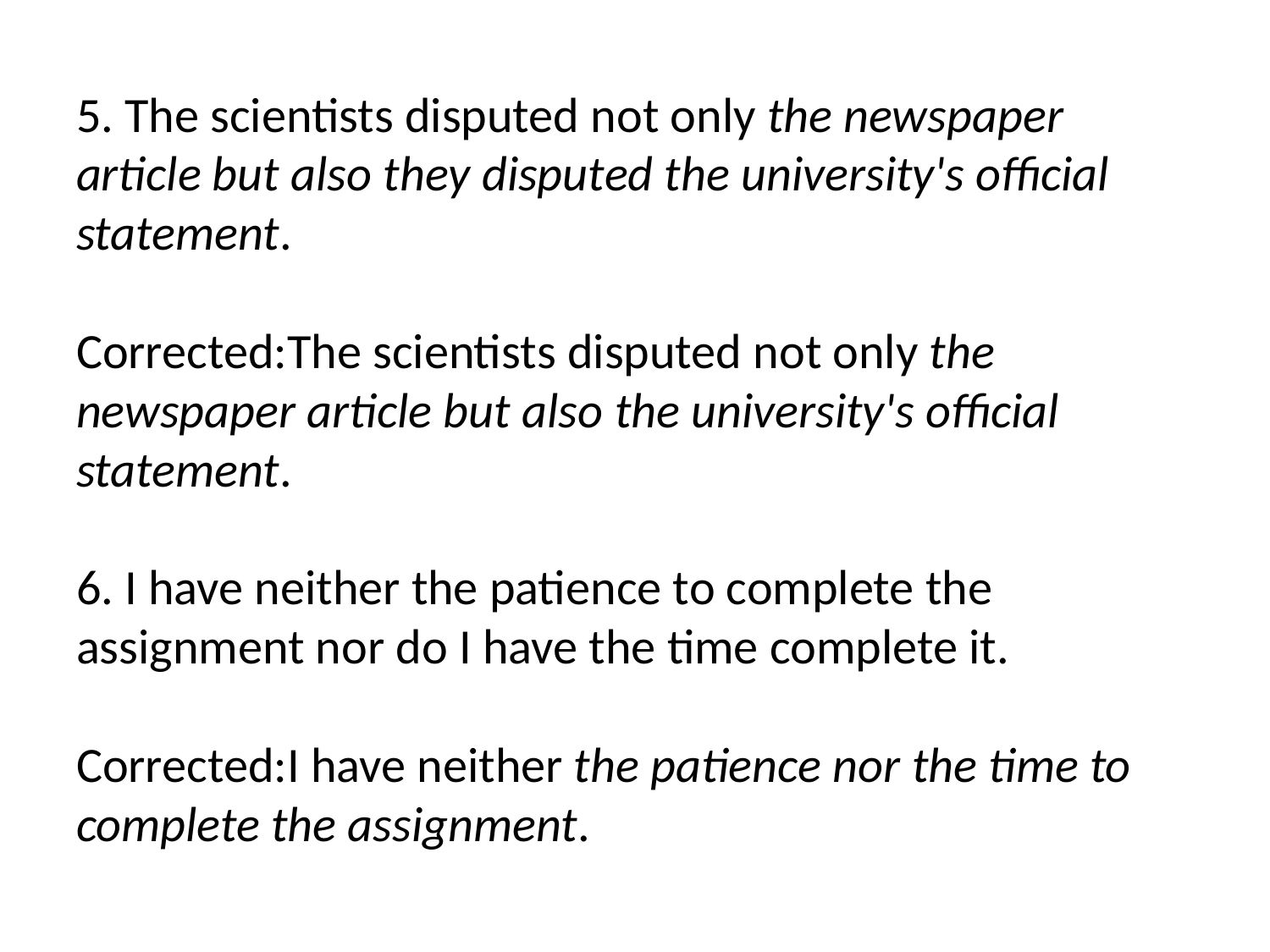

# 5. The scientists disputed not only the newspaper article but also they disputed the university's official statement. Corrected:The scientists disputed not only the newspaper article but also the university's official statement. 6. I have neither the patience to complete the assignment nor do I have the time complete it. Corrected:I have neither the patience nor the time to complete the assignment.